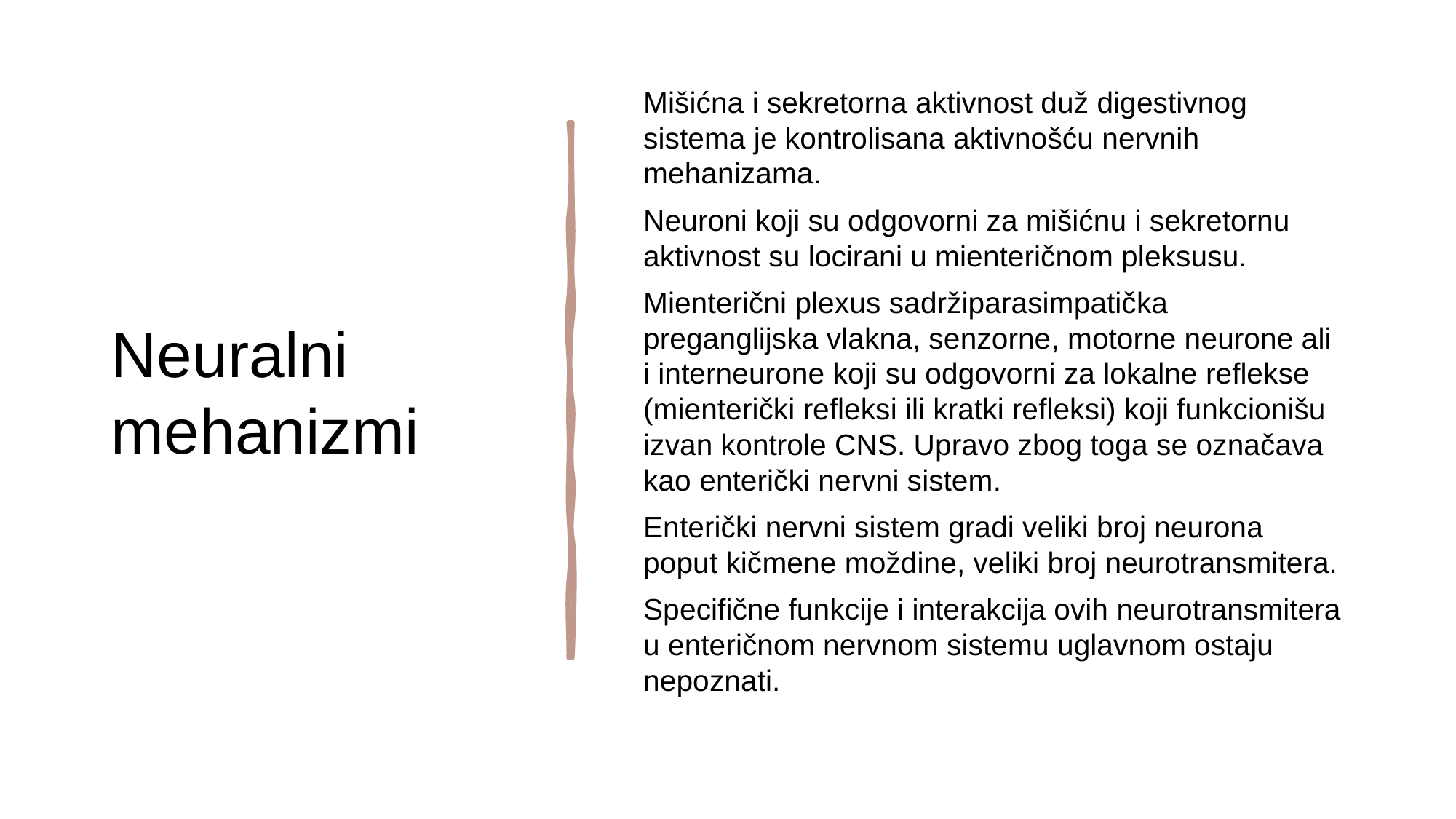

# Neuralni mehanizmi
Mišićna i sekretorna aktivnost duž digestivnog sistema je kontrolisana aktivnošću nervnih mehanizama.
Neuroni koji su odgovorni za mišićnu i sekretornu aktivnost su locirani u mienteričnom pleksusu.
Mienterični plexus sadržiparasimpatička preganglijska vlakna, senzorne, motorne neurone ali i interneurone koji su odgovorni za lokalne reflekse (mienterički refleksi ili kratki refleksi) koji funkcionišu izvan kontrole CNS. Upravo zbog toga se označava kao enterički nervni sistem.
Enterički nervni sistem gradi veliki broj neurona poput kičmene moždine, veliki broj neurotransmitera.
Specifične funkcije i interakcija ovih neurotransmitera u enteričnom nervnom sistemu uglavnom ostaju nepoznati.